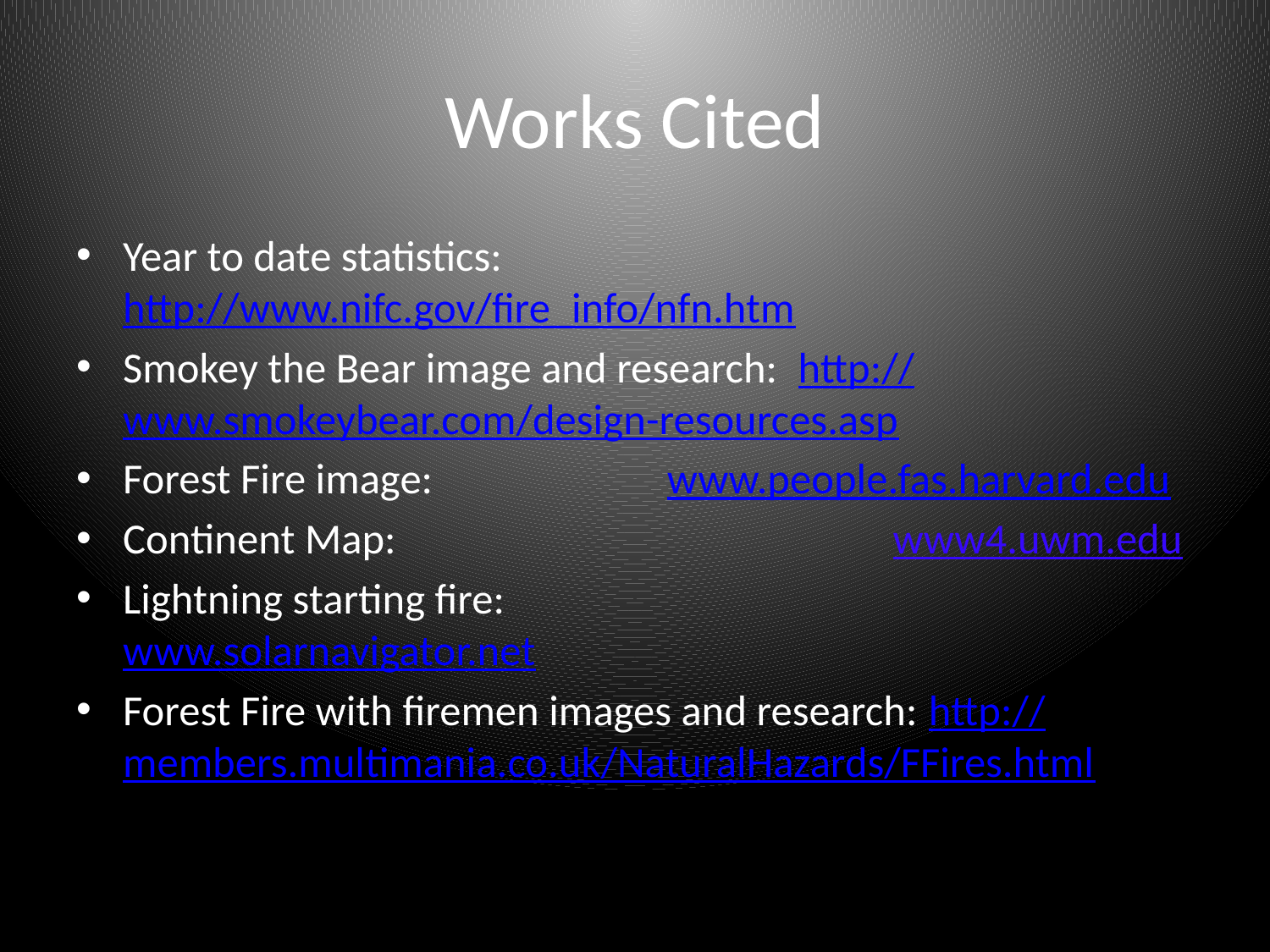

# Works Cited
Year to date statistics:  http://www.nifc.gov/fire_info/nfn.htm
Smokey the Bear image and research:  http://www.smokeybear.com/design-resources.asp
Forest Fire image:                        www.people.fas.harvard.edu
Continent Map:                                                   www4.uwm.edu
Lightning starting fire:                                         www.solarnavigator.net
Forest Fire with firemen images and research: http://members.multimania.co.uk/NaturalHazards/FFires.html